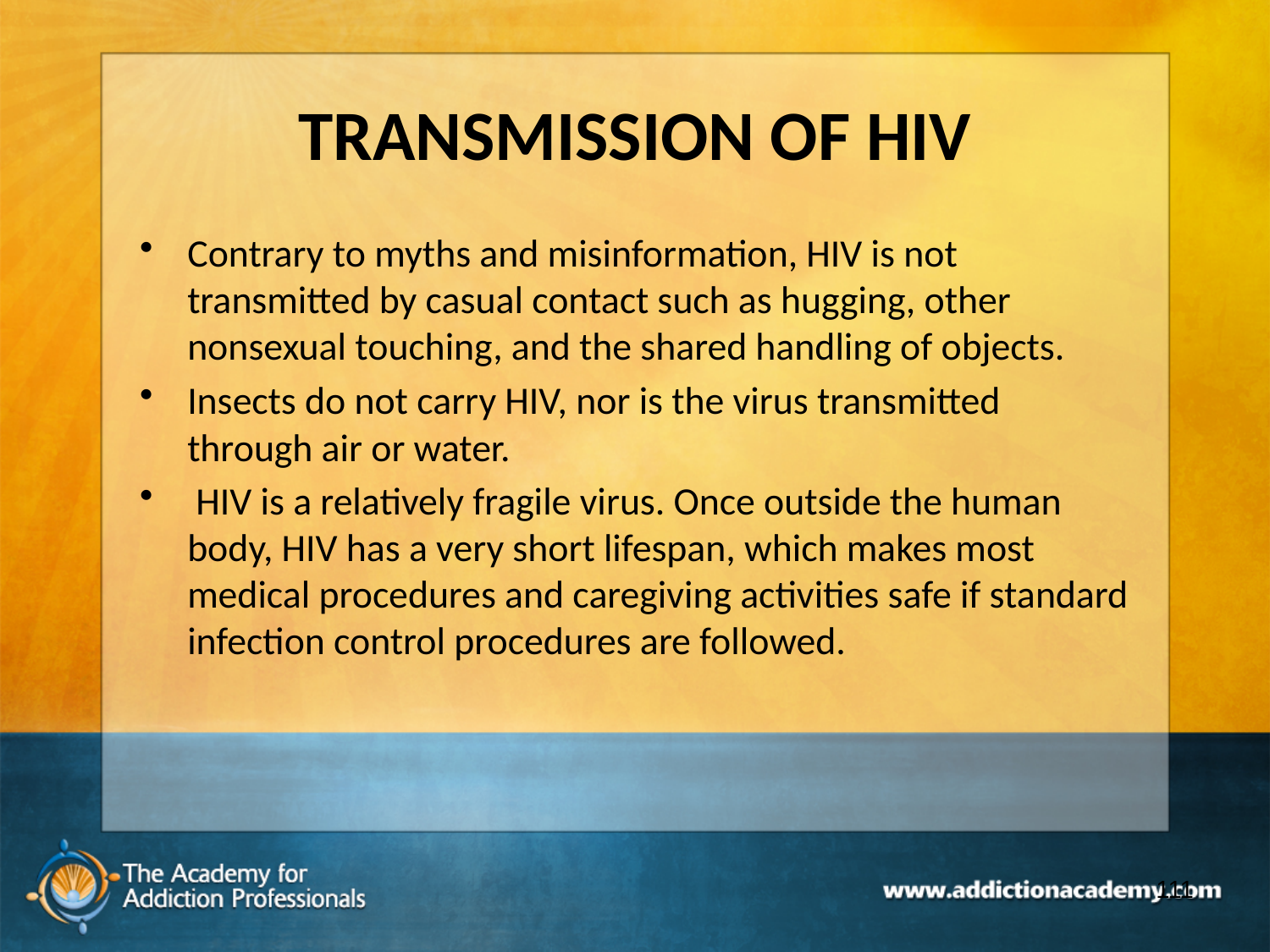

# TRANSMISSION OF HIV
Contrary to myths and misinformation, HIV is not transmitted by casual contact such as hugging, other nonsexual touching, and the shared handling of objects.
Insects do not carry HIV, nor is the virus transmitted through air or water.
 HIV is a relatively fragile virus. Once outside the human body, HIV has a very short lifespan, which makes most medical procedures and caregiving activities safe if standard infection control procedures are followed.
111